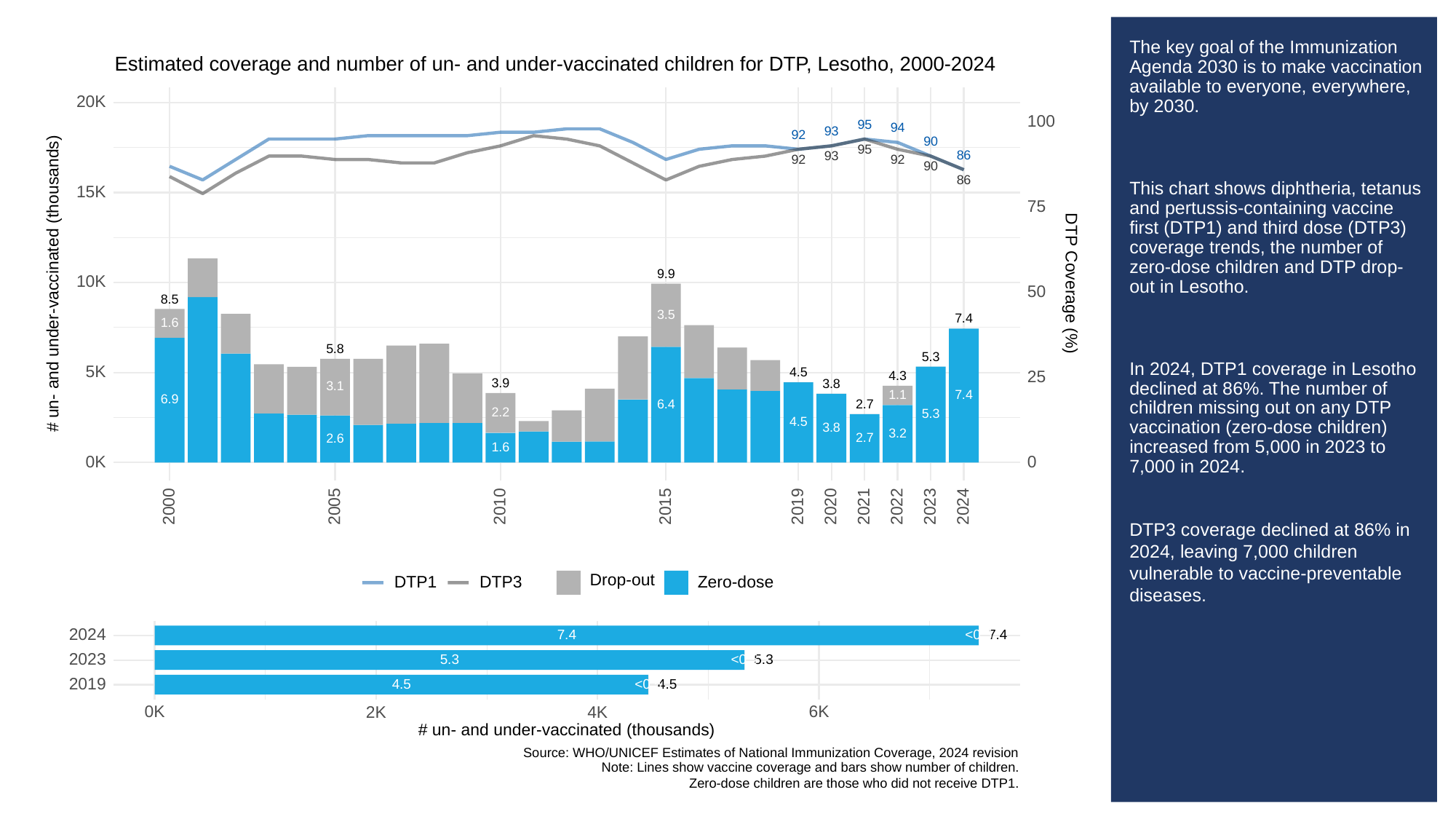

# The key goal of the Immunization Agenda 2030 is to make vaccination available to everyone, everywhere, by 2030.

This chart shows diphtheria, tetanus and pertussis-containing vaccine first (DTP1) and third dose (DTP3) coverage trends, the number of zero-dose children and DTP drop-out in Lesotho.

In 2024, DTP1 coverage in Lesotho declined at 86%. The number of children missing out on any DTP vaccination (zero-dose children) increased from 5,000 in 2023 to 7,000 in 2024.

DTP3 coverage declined at 86% in 2024, leaving 7,000 children vulnerable to vaccine-preventable diseases.

Estimated coverage and number of un- and under-vaccinated children for DTP, Lesotho, 2000-2024

20K

100
95
94
93

92

90
95

86
93
92
92
90
86
15K

75

9.9
# un- and under-vaccinated (thousands)
DTP Coverage (%)
10K

50
8.5

3.5

7.4
1.6

5.8

5.3

5K

4.5
25
4.3

3.9
3.8
3.1

1.1

7.4

6.9

6.4
2.7

2.2
5.3

4.5

3.8

3.2

2.7
2.6

1.6
0K
0

2023
2000
2005
2010
2015
2019
2020
2021
2022
2024

Drop-out
DTP3
Zero-dose
DTP1

2024
<0.5
7.4
7.4

2023
5.3
5.3
<0.5

2019
<0.5
4.5
4.5

0K
6K
2K
4K
# un- and under-vaccinated (thousands)
Source: WHO/UNICEF Estimates of National Immunization Coverage, 2024 revision
Note: Lines show vaccine coverage and bars show number of children.
Zero-dose children are those who did not receive DTP1.